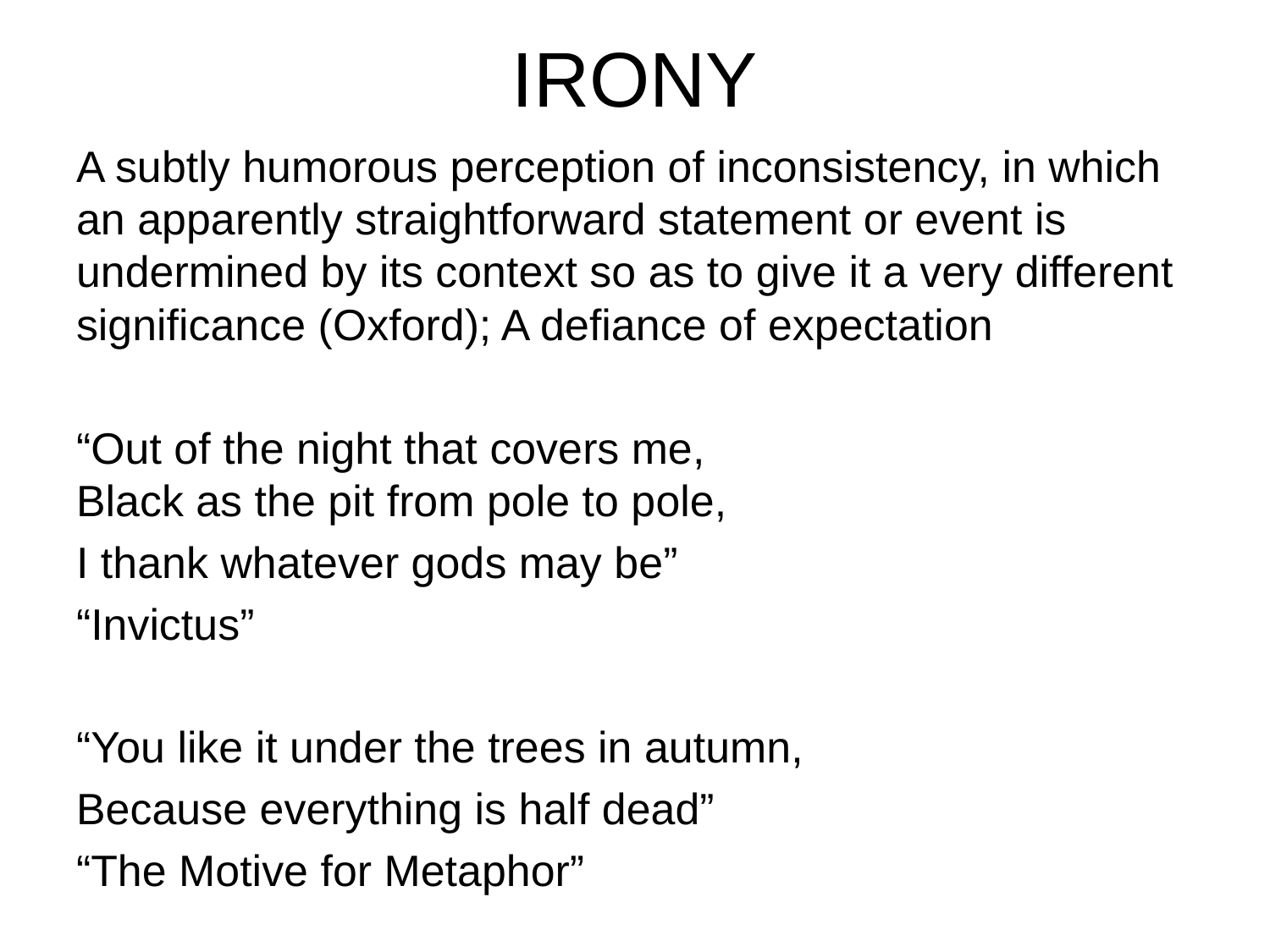

# IRONY
A subtly humorous perception of inconsistency, in which an apparently straightforward statement or event is undermined by its context so as to give it a very different significance (Oxford); A defiance of expectation

“Out of the night that covers me, 
Black as the pit from pole to pole,
I thank whatever gods may be”
“Invictus”

“You like it under the trees in autumn,
Because everything is half dead”
“The Motive for Metaphor”